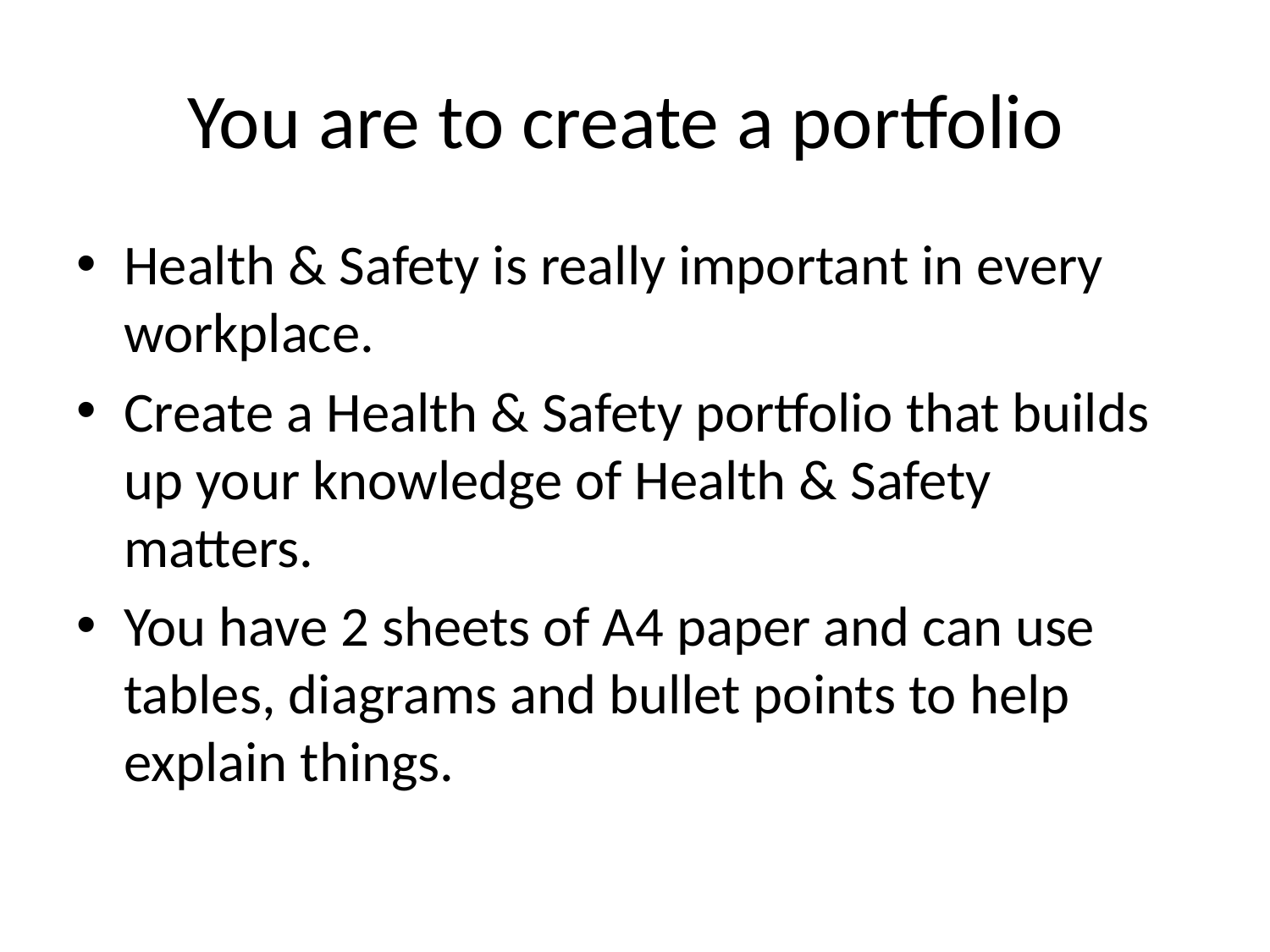

# You are to create a portfolio
Health & Safety is really important in every workplace.
Create a Health & Safety portfolio that builds up your knowledge of Health & Safety matters.
You have 2 sheets of A4 paper and can use tables, diagrams and bullet points to help explain things.